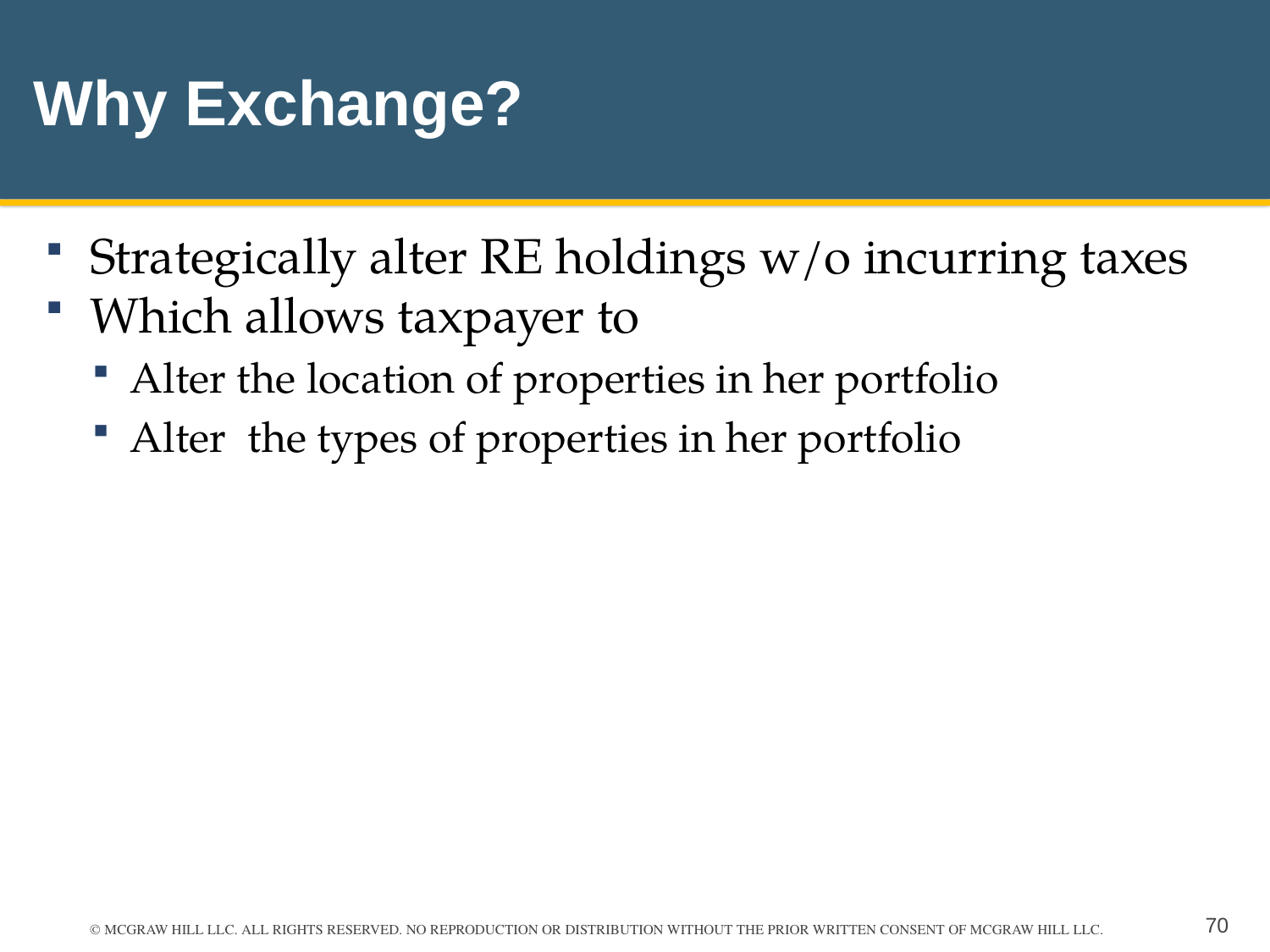

# Why Exchange?
Strategically alter RE holdings w/o incurring taxes
Which allows taxpayer to
Alter the location of properties in her portfolio
Alter  the types of properties in her portfolio
© MCGRAW HILL LLC. ALL RIGHTS RESERVED. NO REPRODUCTION OR DISTRIBUTION WITHOUT THE PRIOR WRITTEN CONSENT OF MCGRAW HILL LLC.
70